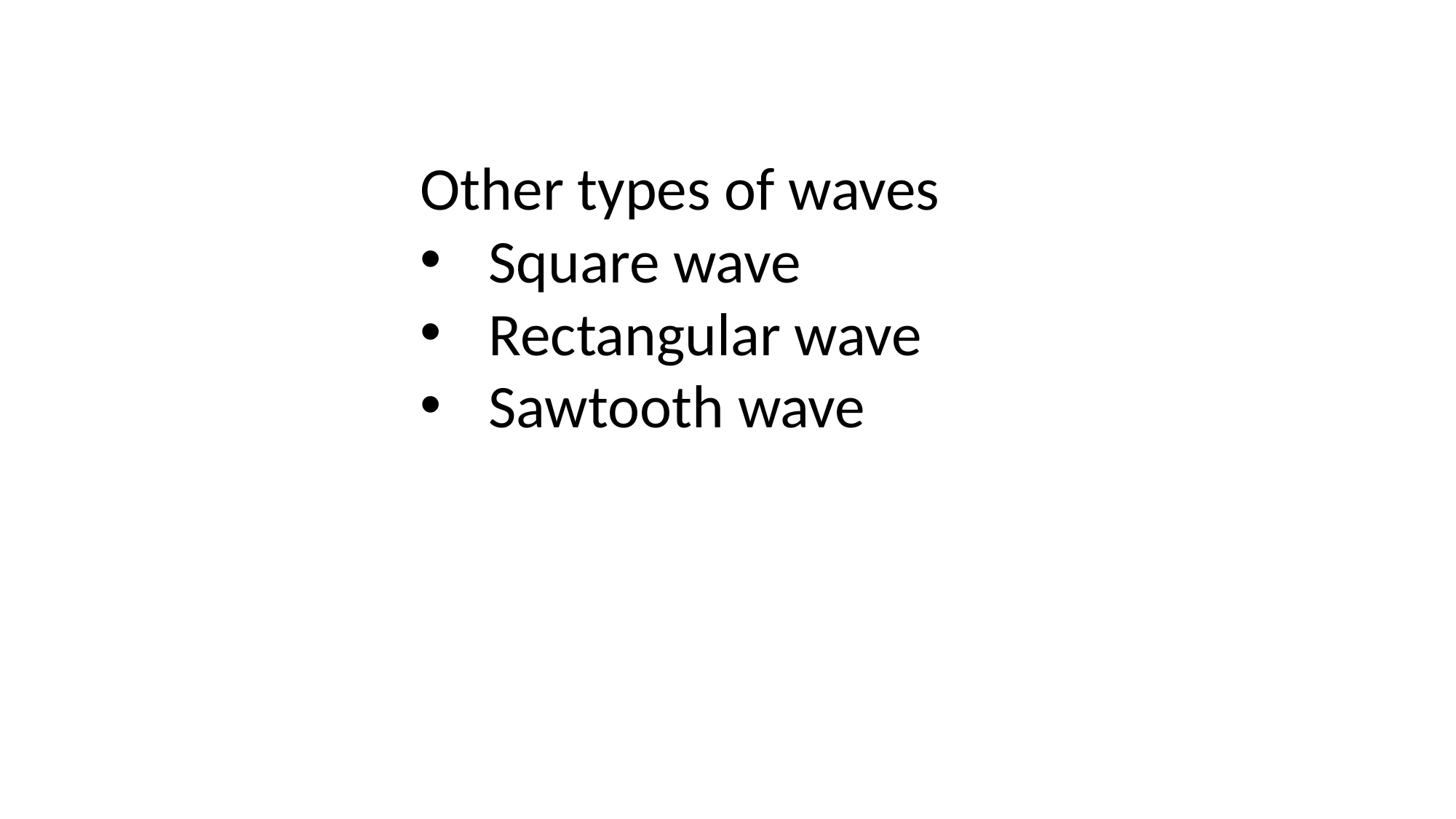

Other types of waves
Square wave
Rectangular wave
Sawtooth wave